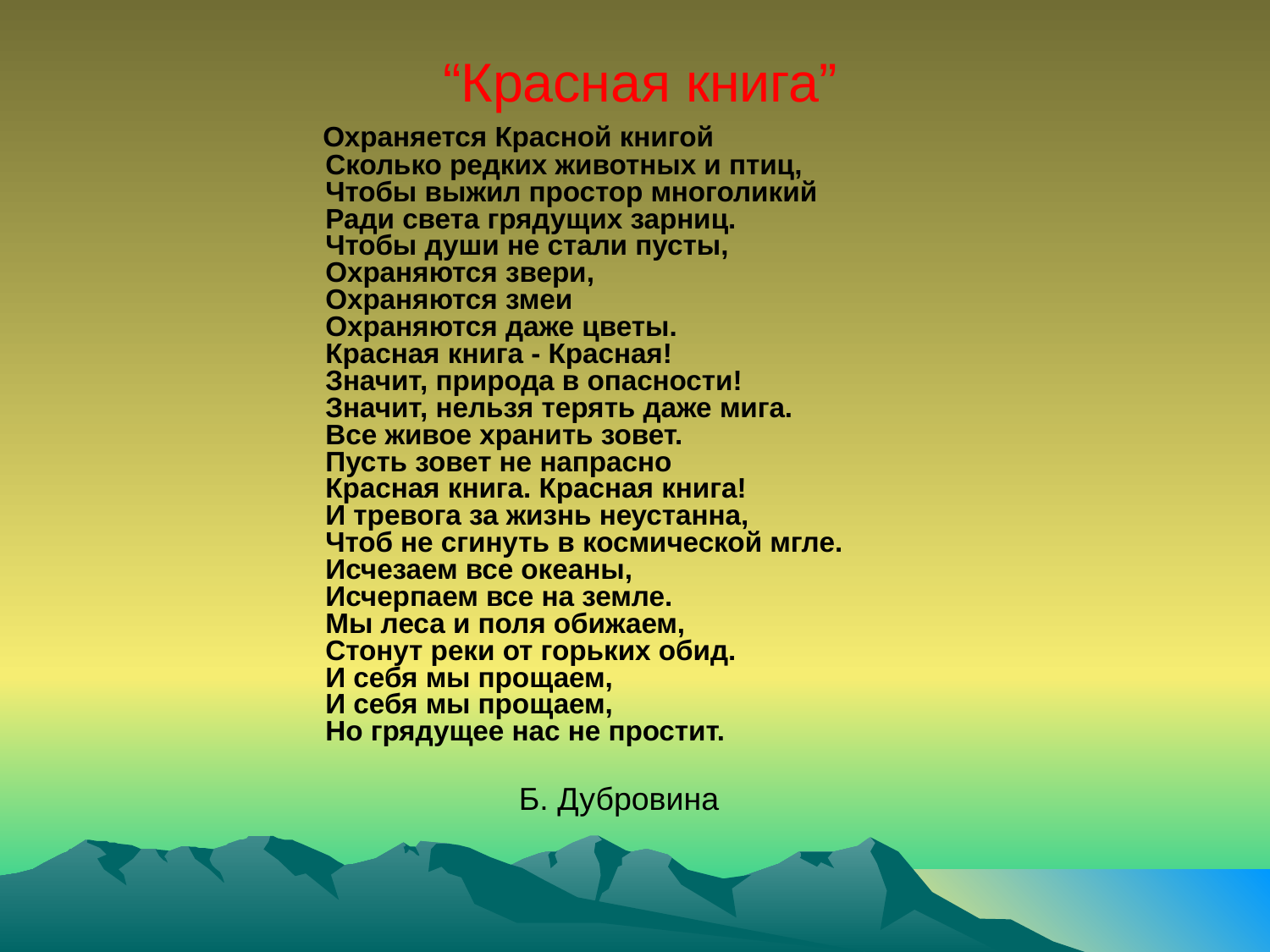

# “Красная книга”
          Охраняется Красной книгой
Сколько редких животных и птиц,
Чтобы выжил простор многоликий
Ради света грядущих зарниц.
Чтобы души не стали пусты,
Охраняются звери,
Охраняются змеи
Охраняются даже цветы.
Красная книга - Красная!
Значит, природа в опасности!
Значит, нельзя терять даже мига.
Все живое хранить зовет.
Пусть зовет не напрасно
Красная книга. Красная книга!
И тревога за жизнь неустанна,
Чтоб не сгинуть в космической мгле.
Исчезаем все океаны,
Исчерпаем все на земле.
Мы леса и поля обижаем,
Стонут реки от горьких обид.
И себя мы прощаем,
И себя мы прощаем,
Но грядущее нас не простит.

                                                            Б. Дубровина